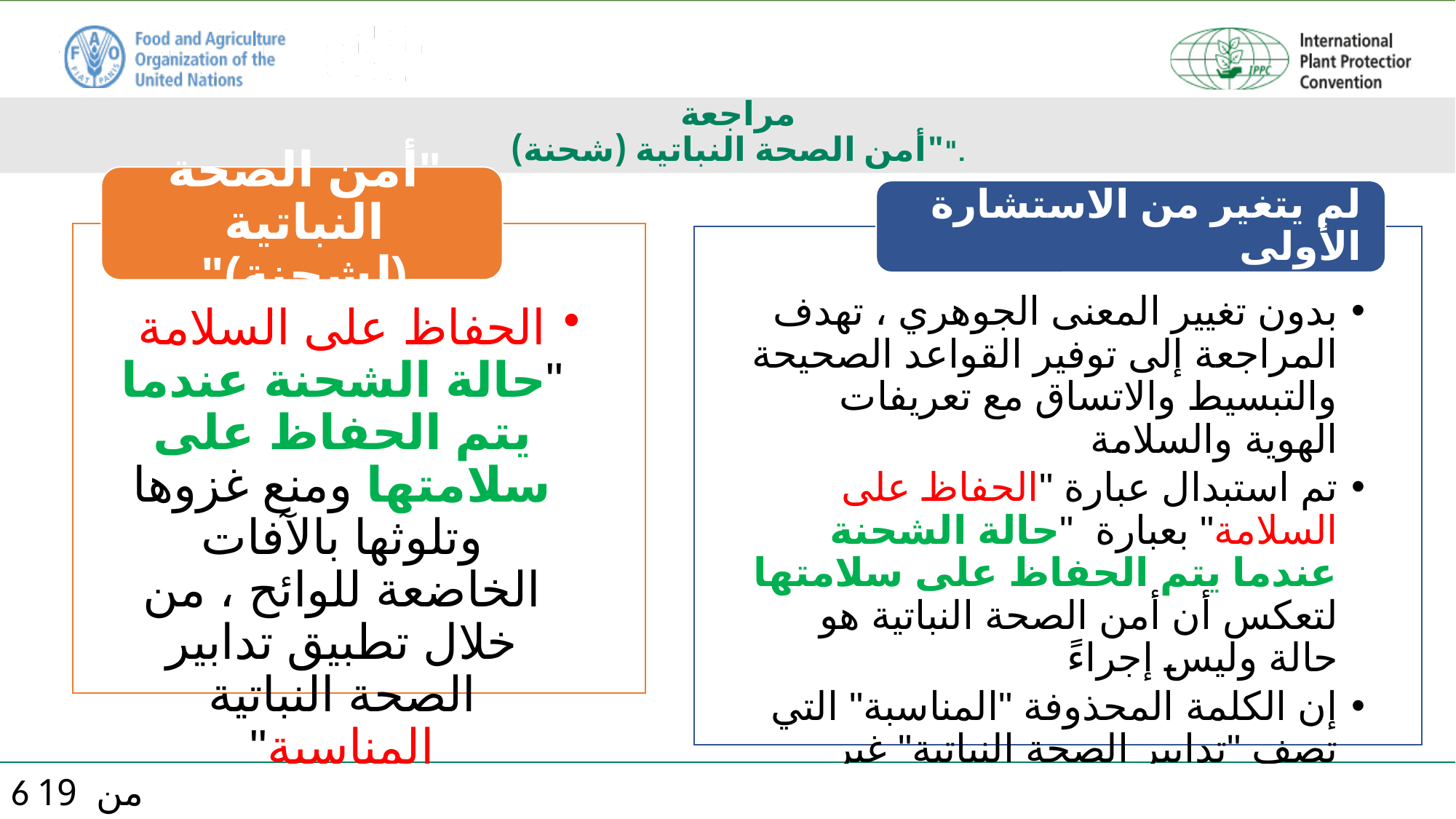

# مراجعة "أمن الصحة النباتية (شحنة)".
بدون تغيير المعنى الجوهري ، تهدف المراجعة إلى توفير القواعد الصحيحة والتبسيط والاتساق مع تعريفات الهوية والسلامة
تم استبدال عبارة "الحفاظ على السلامة" بعبارة  "حالة الشحنة عندما يتم الحفاظ على سلامتها لتعكس أن أمن الصحة النباتية هو حالة وليس إجراءً
إن الكلمة المحذوفة "المناسبة" التي تصف "تدابير الصحة النباتية" غير ضرورية وغير مناسبة للتعريف
لم يتغير من الاستشارة الأولى
الحفاظ على السلامة "حالة الشحنة عندما يتم الحفاظ على سلامتها ومنع غزوها وتلوثها بالآفات الخاضعة للوائح ، من خلال تطبيق تدابير الصحة النباتية المناسبة"
"أمن الصحة النباتية (لشحنة)"
6 من  19